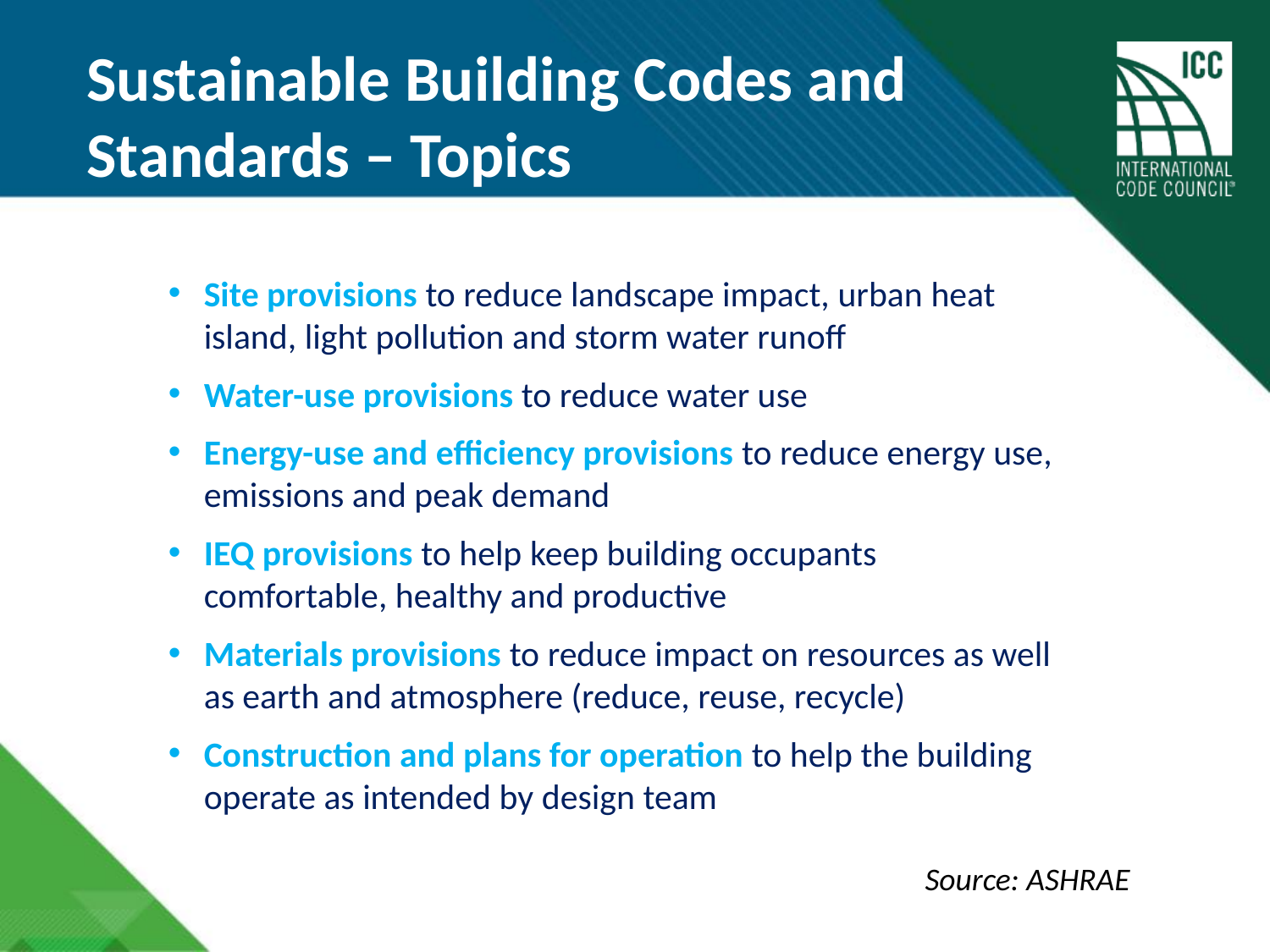

Sustainable Building Codes and Standards – Topics
Site provisions to reduce landscape impact, urban heat island, light pollution and storm water runoff
Water-use provisions to reduce water use
Energy-use and efficiency provisions to reduce energy use, emissions and peak demand
IEQ provisions to help keep building occupants comfortable, healthy and productive
Materials provisions to reduce impact on resources as well as earth and atmosphere (reduce, reuse, recycle)
Construction and plans for operation to help the building operate as intended by design team
Source: ASHRAE